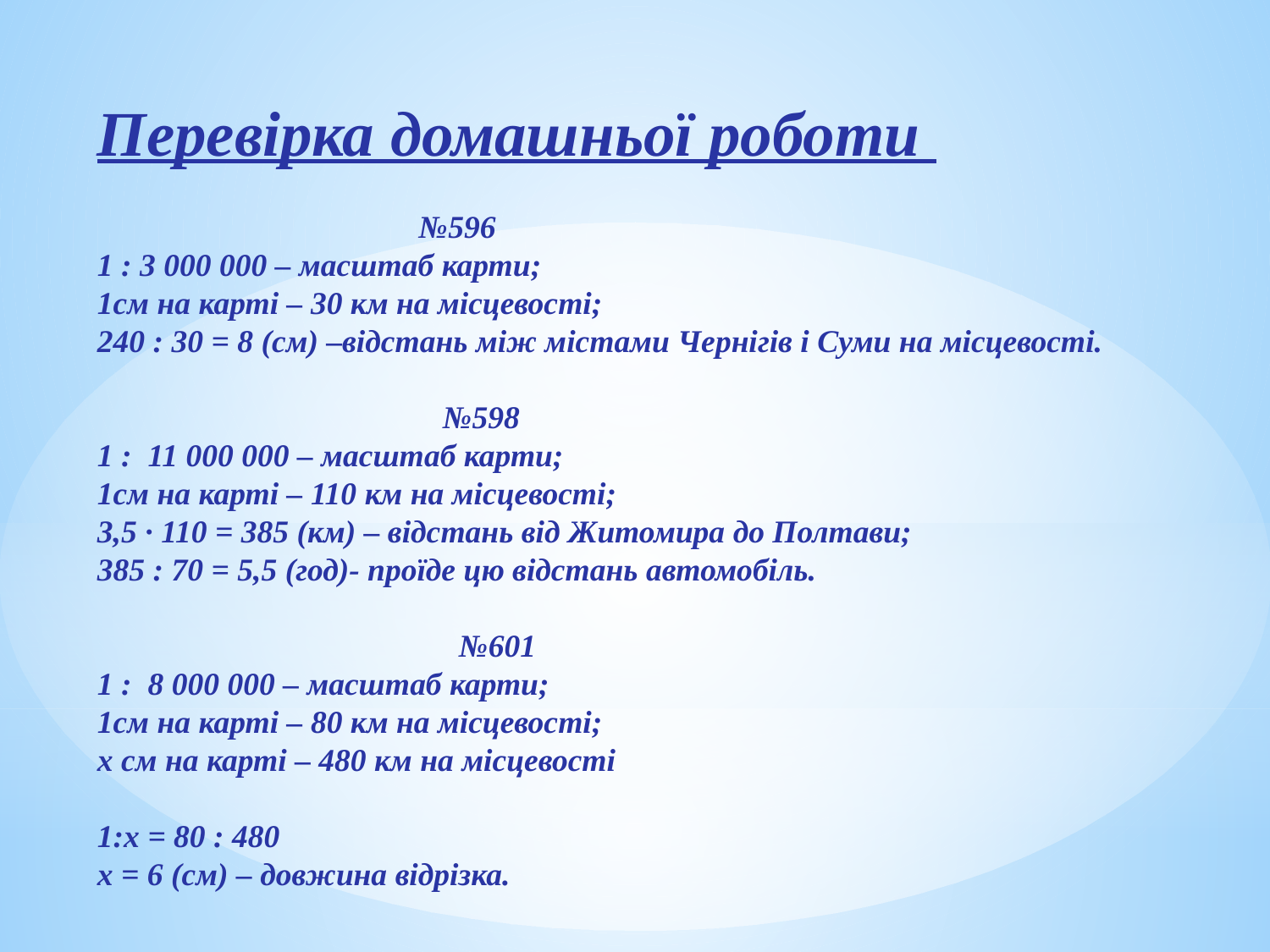

Перевірка домашньої роботи

                                        №596
1 : 3 000 000 – масштаб карти;
1см на карті – 30 км на місцевості;
240 : 30 = 8 (см) –відстань між містами Чернігів і Суми на місцевості.

                                           №598
1 :  11 000 000 – масштаб карти;
1см на карті – 110 км на місцевості;
3,5 ∙ 110 = 385 (км) – відстань від Житомира до Полтави;
385 : 70 = 5,5 (год)- проїде цю відстань автомобіль.

                                             №601
1 :  8 000 000 – масштаб карти;
1см на карті – 80 км на місцевості;
х см на карті – 480 км на місцевості

1:х = 80 : 480
х = 6 (см) – довжина відрізка.